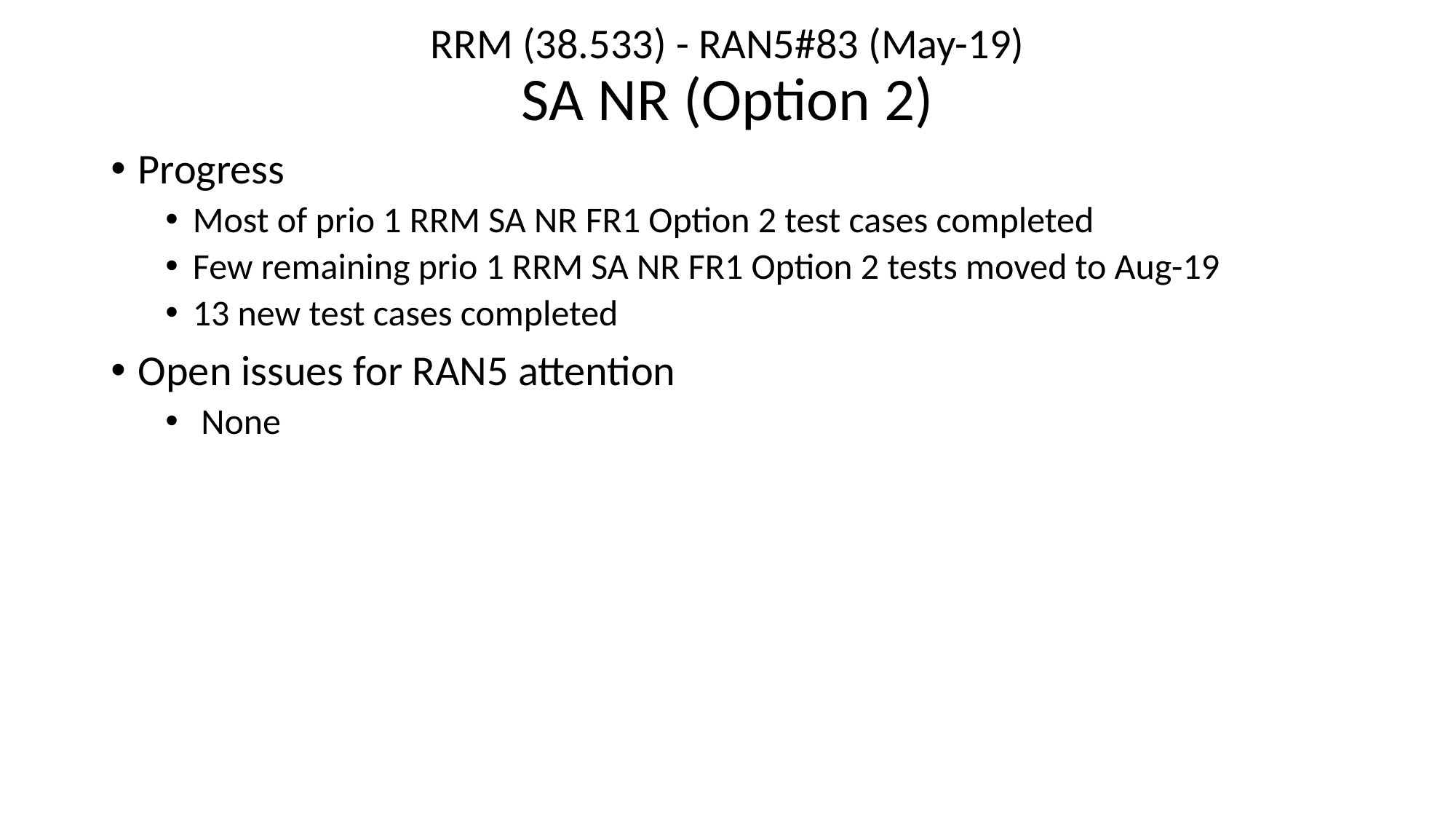

# RRM (38.533) - RAN5#83 (May-19) SA NR (Option 2)
Progress
Most of prio 1 RRM SA NR FR1 Option 2 test cases completed
Few remaining prio 1 RRM SA NR FR1 Option 2 tests moved to Aug-19
13 new test cases completed
Open issues for RAN5 attention
 None